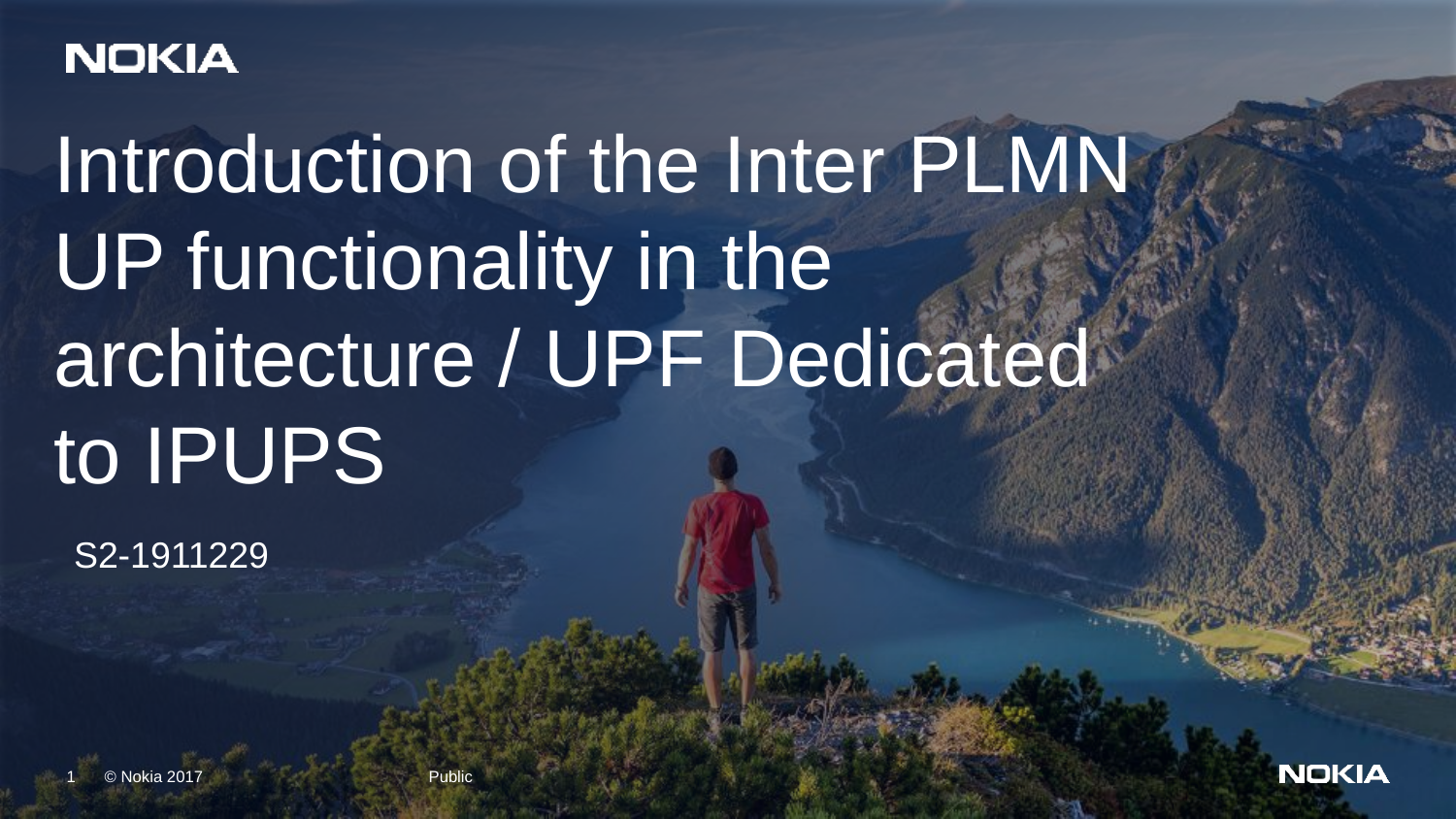

Introduction of the Inter PLMN UP functionality in the architecture / UPF Dedicated to IPUPS
S2-1911229
Public